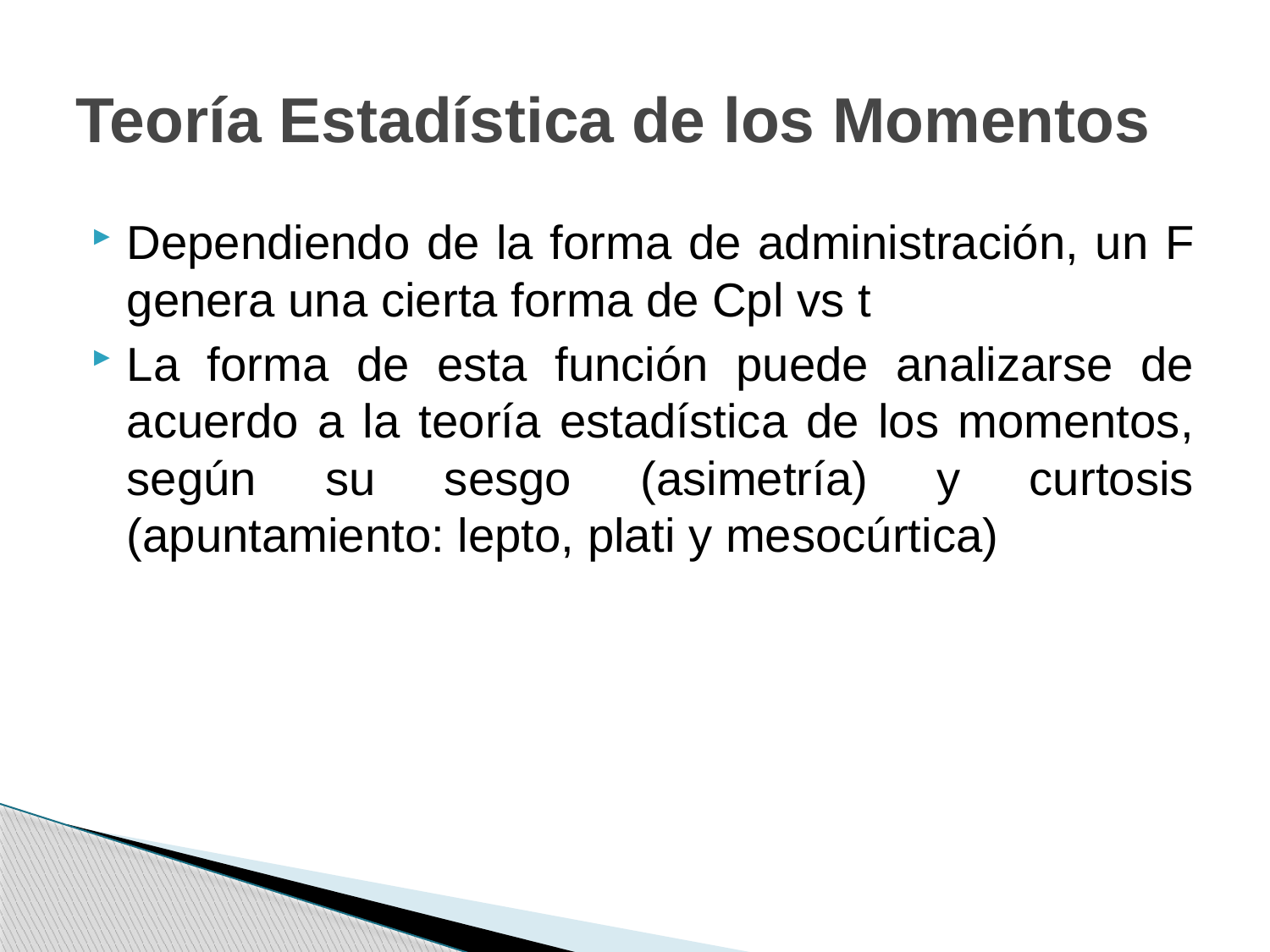

# Teoría Estadística de los Momentos
Dependiendo de la forma de administración, un F genera una cierta forma de Cpl vs t
La forma de esta función puede analizarse de acuerdo a la teoría estadística de los momentos, según su sesgo (asimetría) y curtosis (apuntamiento: lepto, plati y mesocúrtica)